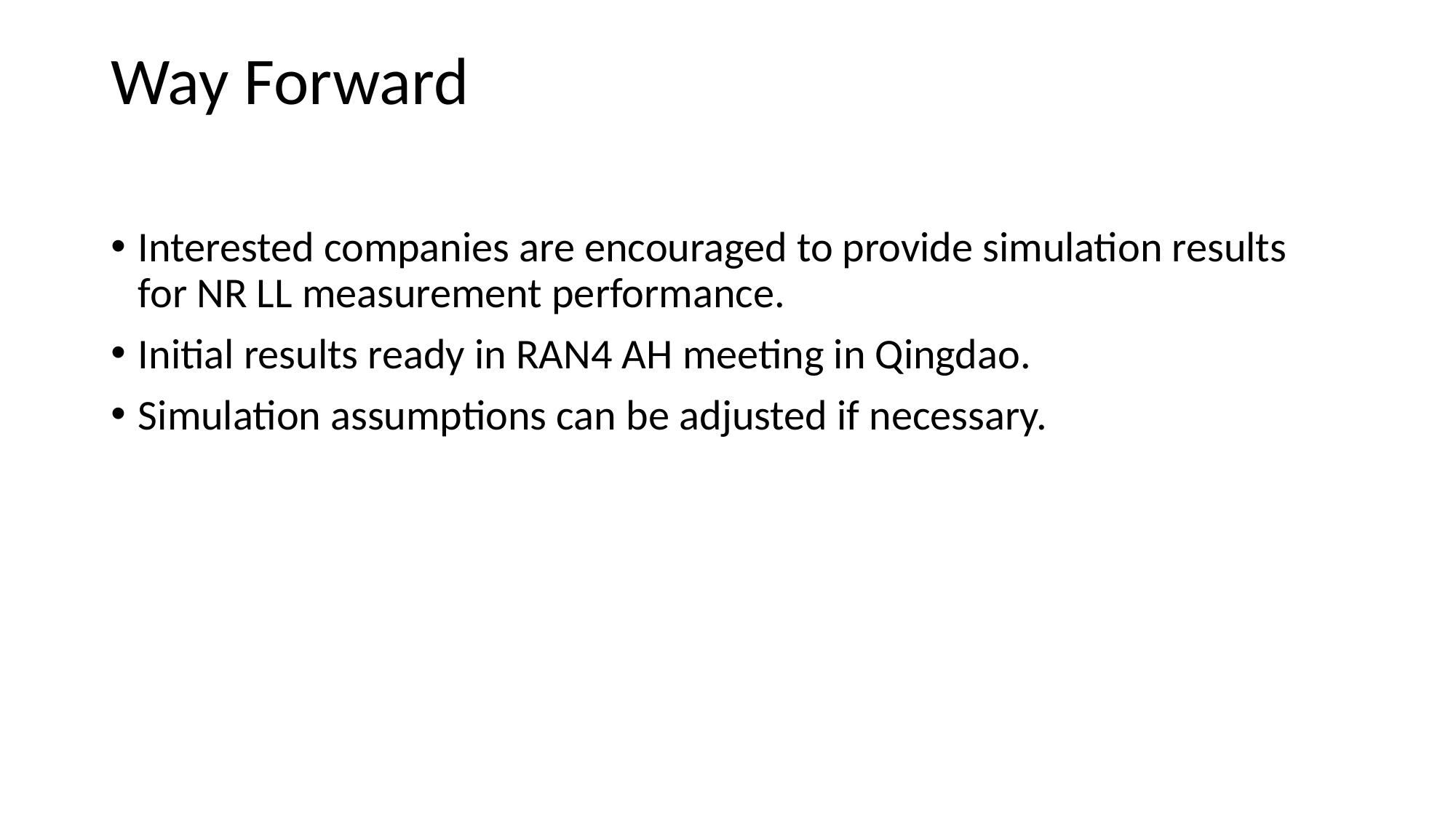

# Way Forward
Interested companies are encouraged to provide simulation results for NR LL measurement performance.
Initial results ready in RAN4 AH meeting in Qingdao.
Simulation assumptions can be adjusted if necessary.